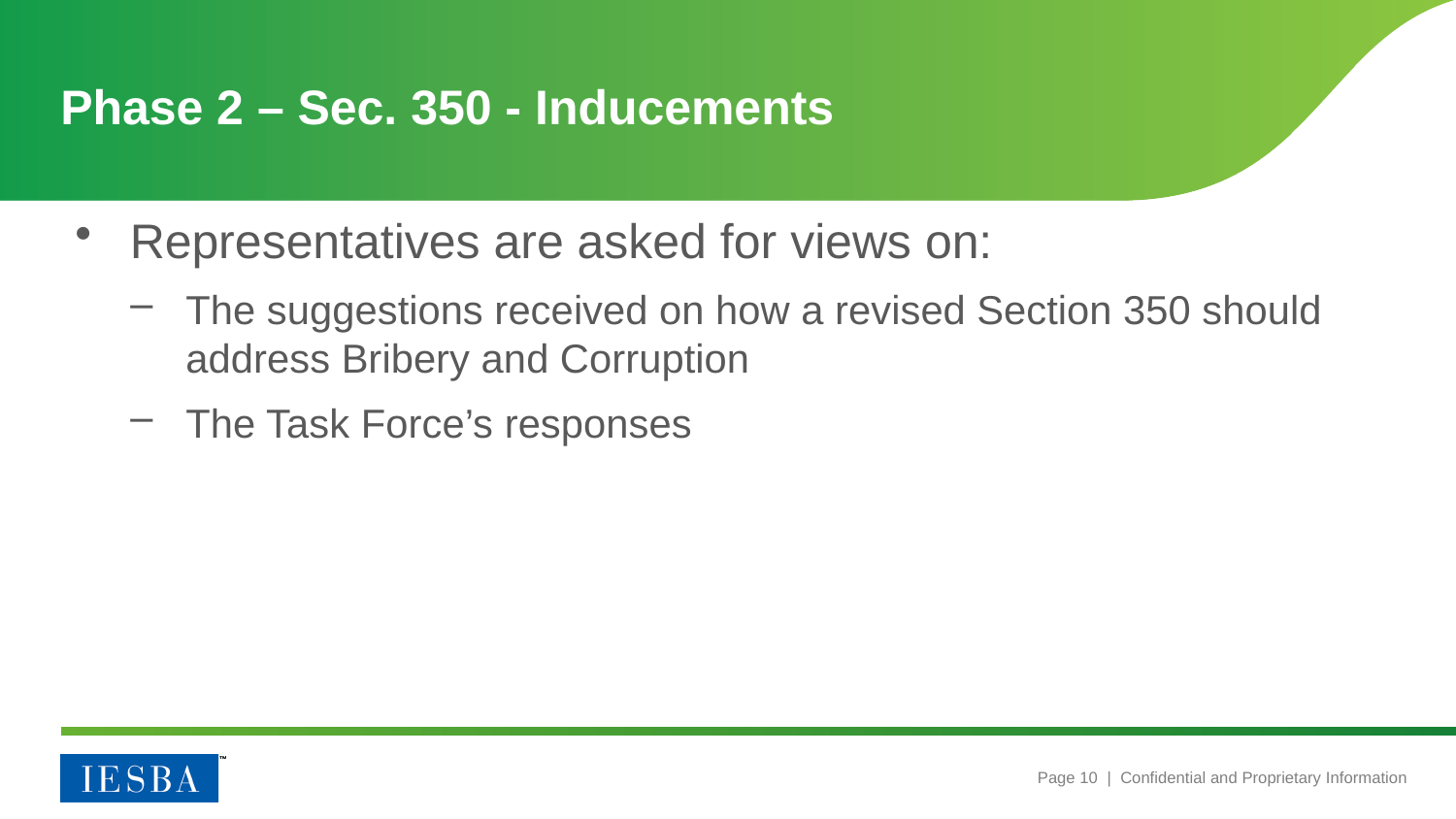

# Phase 2 – Sec. 350 - Inducements
Representatives are asked for views on:
The suggestions received on how a revised Section 350 should address Bribery and Corruption
The Task Force’s responses